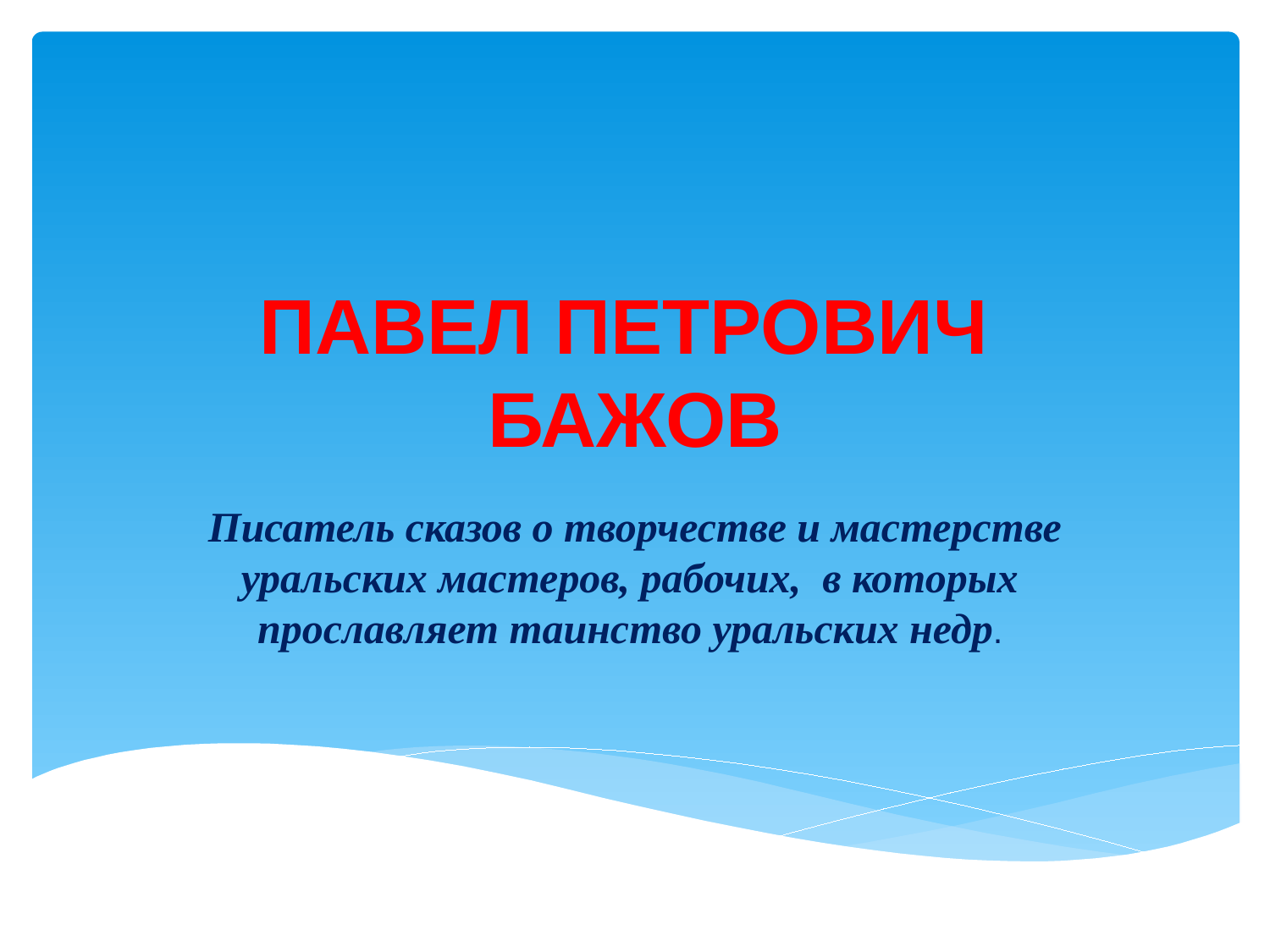

# ПАВЕЛ ПЕТРОВИЧ БАЖОВ
Писатель сказов о творчестве и мастерстве уральских мастеров, рабочих,  в которых  прославляет таинство уральских недр.